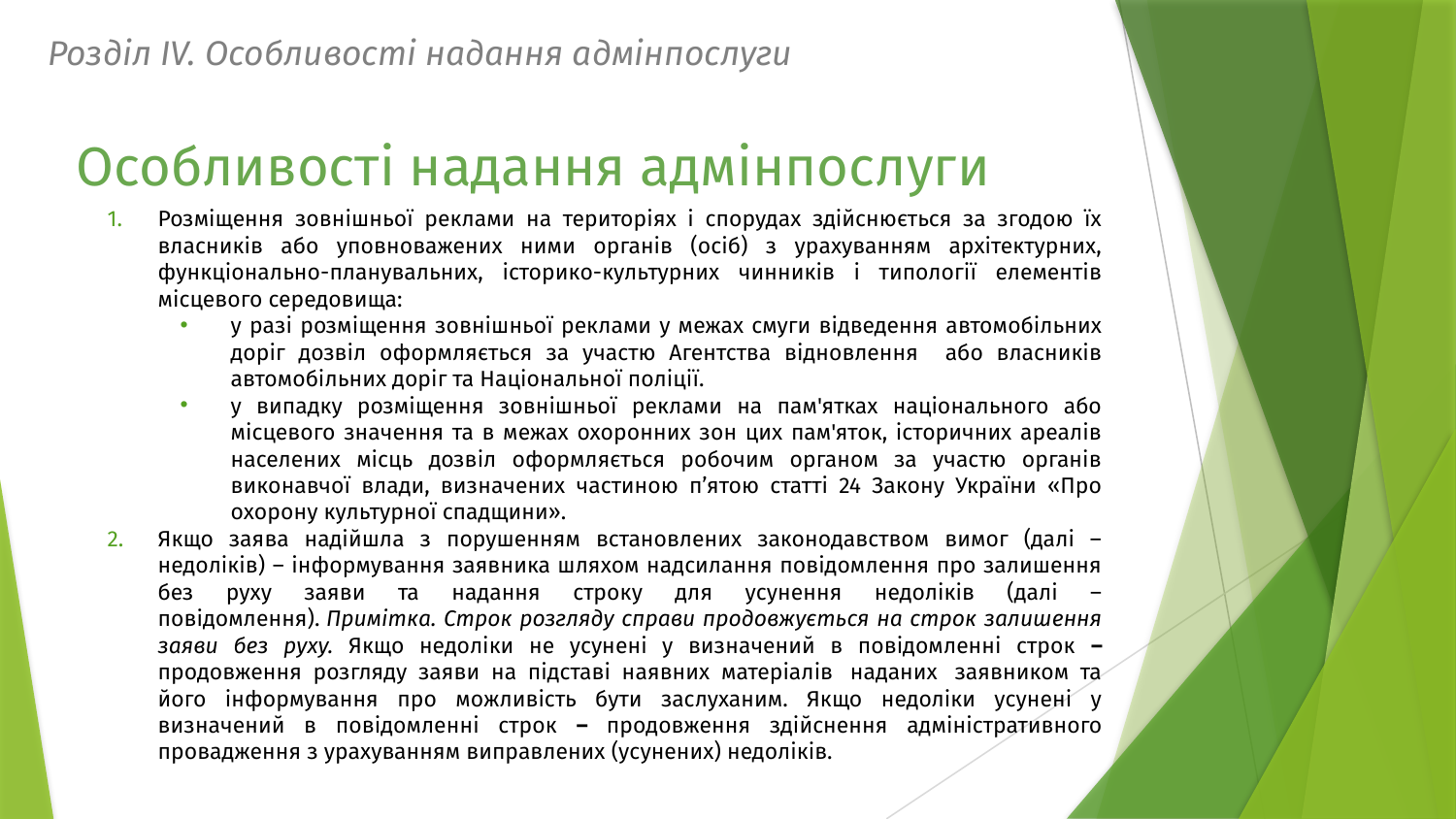

Розділ ІV. Особливості надання адмінпослуги
# Особливості надання адмінпослуги
Розміщення зовнішньої реклами на територіях і спорудах здійснюється за згодою їх власників або уповноважених ними органів (осіб) з урахуванням архітектурних, функціонально-планувальних, історико-культурних чинників і типології елементів місцевого середовища:
у разі розміщення зовнішньої реклами у межах смуги відведення автомобільних доріг дозвіл оформляється за участю Агентства відновлення  або власників автомобільних доріг та Національної поліції.
у випадку розміщення зовнішньої реклами на пам'ятках національного або місцевого значення та в межах охоронних зон цих пам'яток, історичних ареалів населених місць дозвіл оформляється робочим органом за участю органів виконавчої влади, визначених частиною п’ятою статті 24 Закону України «Про охорону культурної спадщини».
Якщо заява надійшла з порушенням встановлених законодавством вимог (далі – недоліків) – інформування заявника шляхом надсилання повідомлення про залишення без руху заяви та надання строку для усунення недоліків (далі – повідомлення). Примітка. Строк розгляду справи продовжується на строк залишення заяви без руху. Якщо недоліки не усунені у визначений в повідомленні строк – продовження розгляду заяви на підставі наявних матеріалів  наданих  заявником та його інформування про можливість бути заслуханим. Якщо недоліки усунені у визначений в повідомленні строк – продовження здійснення адміністративного провадження з урахуванням виправлених (усунених) недоліків.